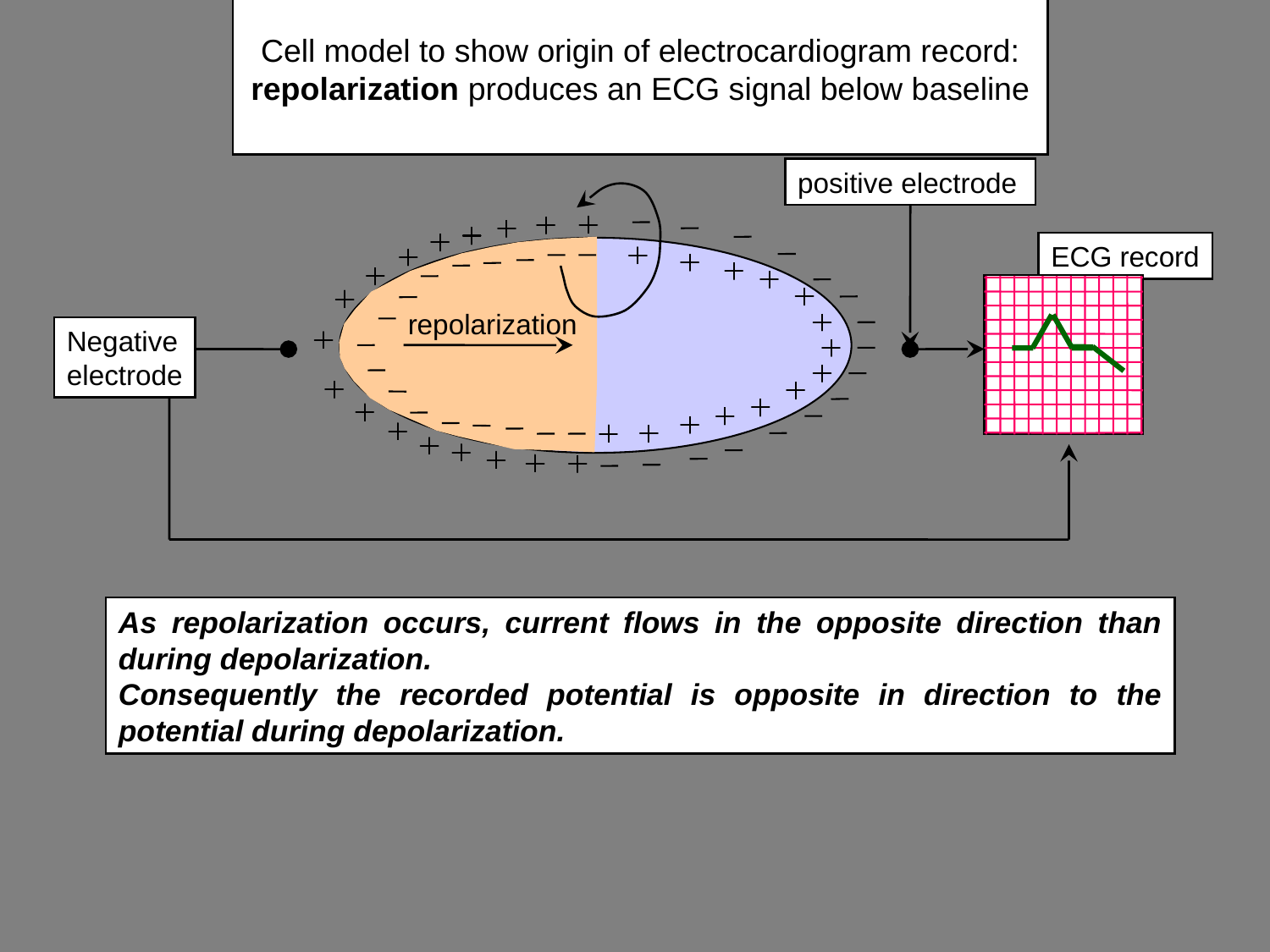

# Cell model to show origin of electrocardiogram record: repolarization produces an ECG signal below baseline
positive electrode

repolarization

ECG record

Negative
electrode

As repolarization occurs, current flows in the opposite direction than during depolarization.
Consequently the recorded potential is opposite in direction to the potential during depolarization.